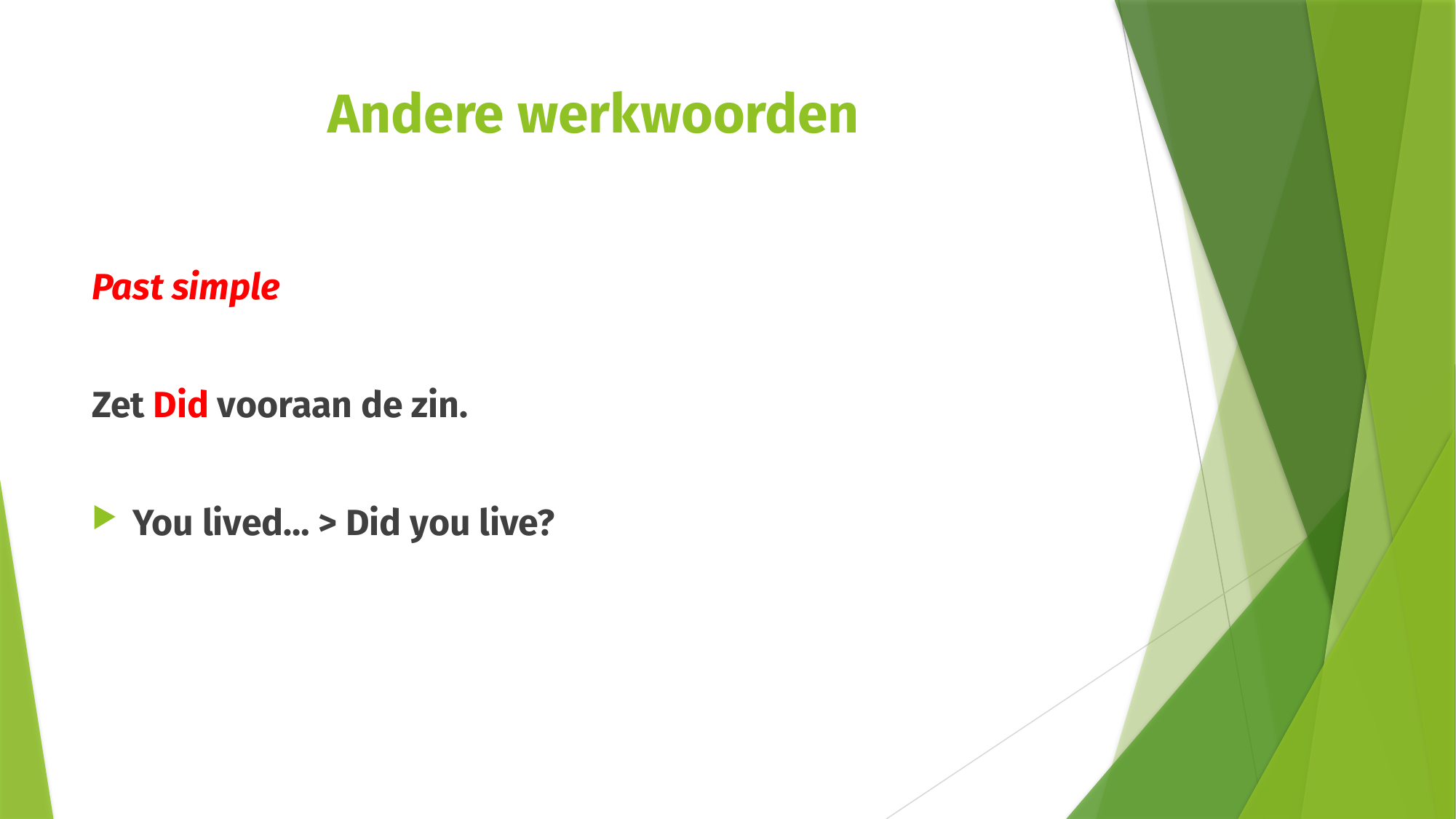

# Andere werkwoorden
Past simple

Zet Did vooraan de zin.

You lived… > Did you live?